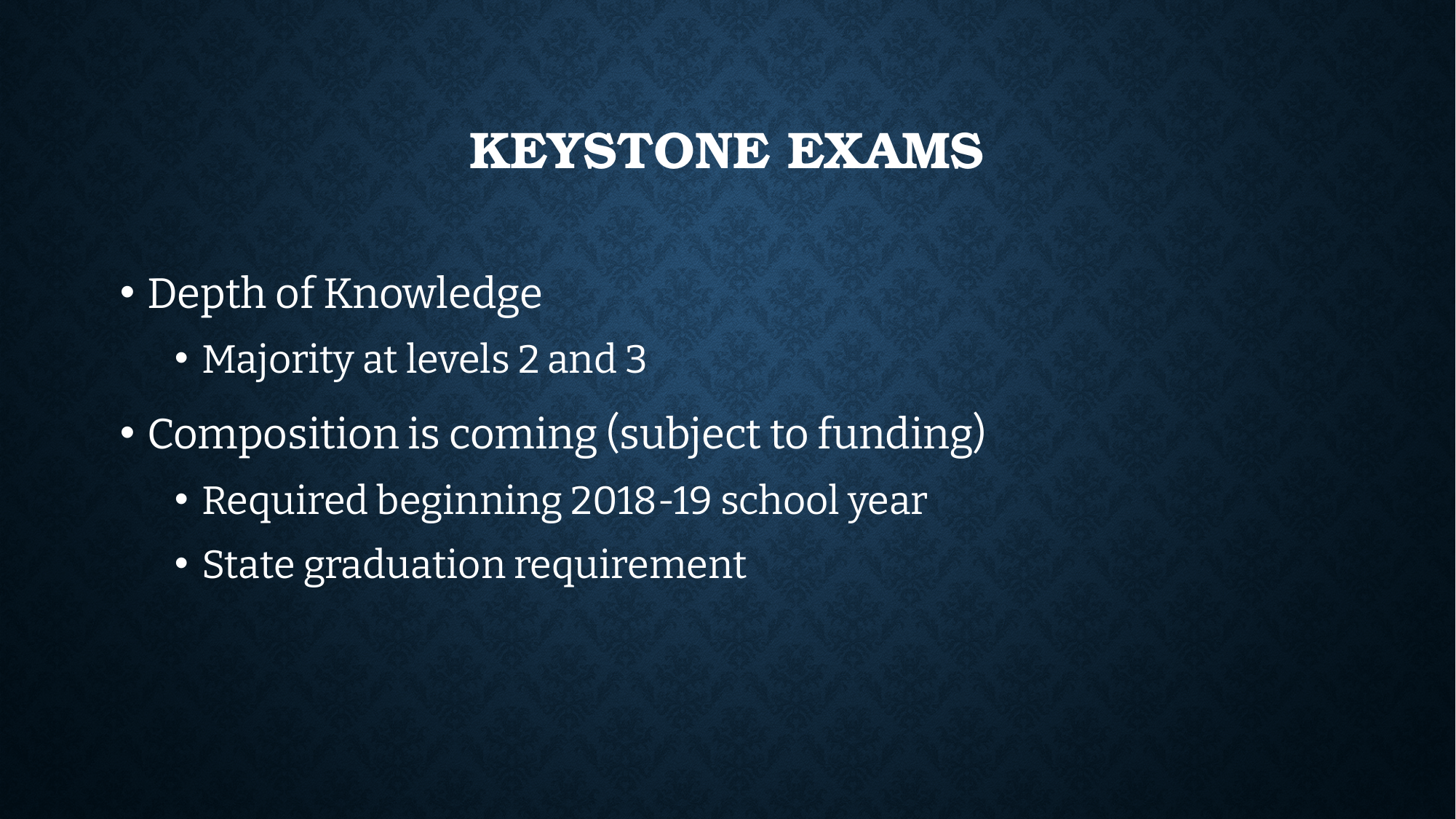

# Keystone exams
Depth of Knowledge
Majority at levels 2 and 3
Composition is coming (subject to funding)
Required beginning 2018-19 school year
State graduation requirement